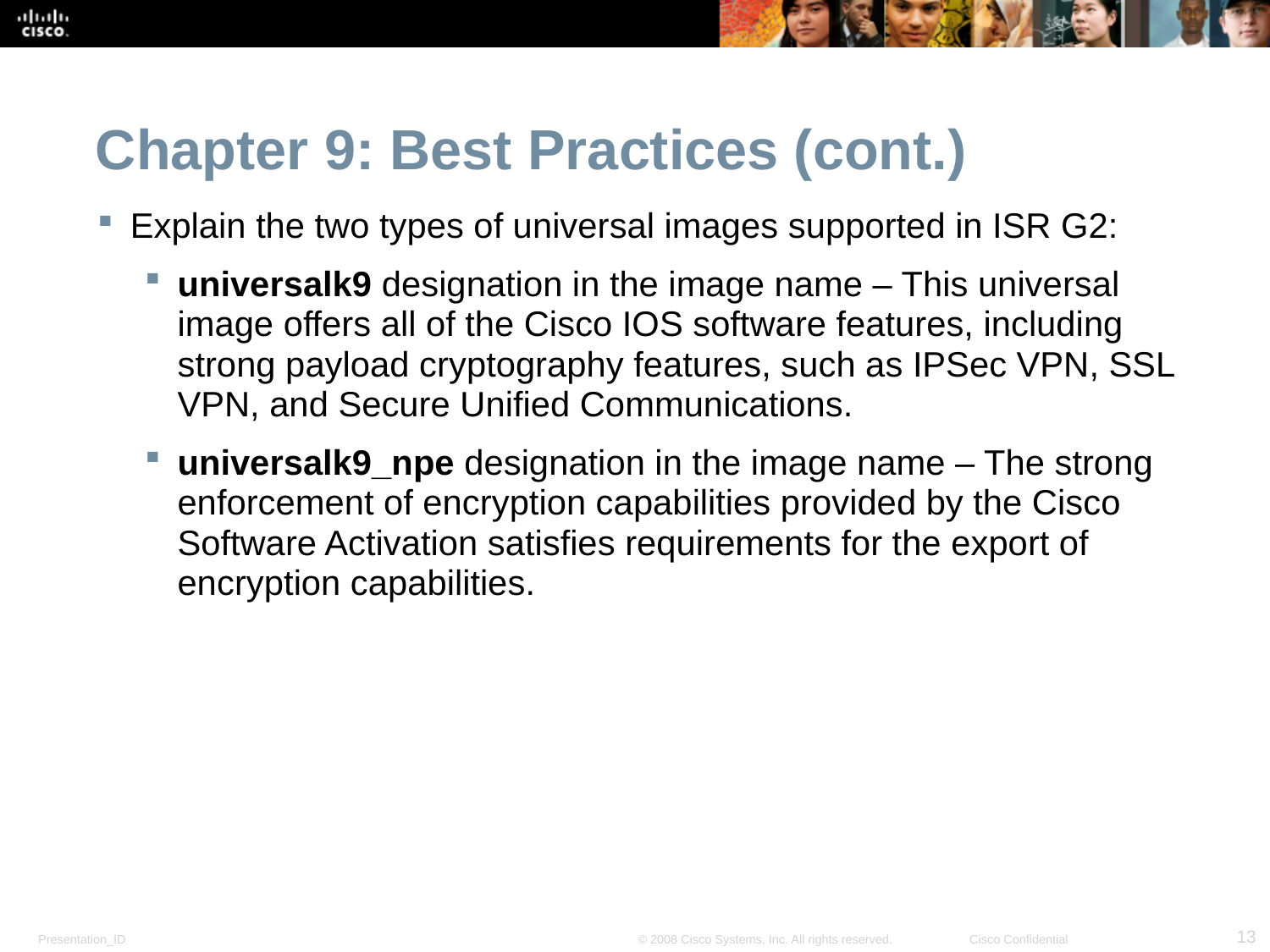

Chapter 9: Best Practices (cont.)
Explain the two types of universal images supported in ISR G2:
universalk9 designation in the image name – This universal image offers all of the Cisco IOS software features, including strong payload cryptography features, such as IPSec VPN, SSL VPN, and Secure Unified Communications.
universalk9_npe designation in the image name – The strong enforcement of encryption capabilities provided by the Cisco Software Activation satisfies requirements for the export of encryption capabilities.